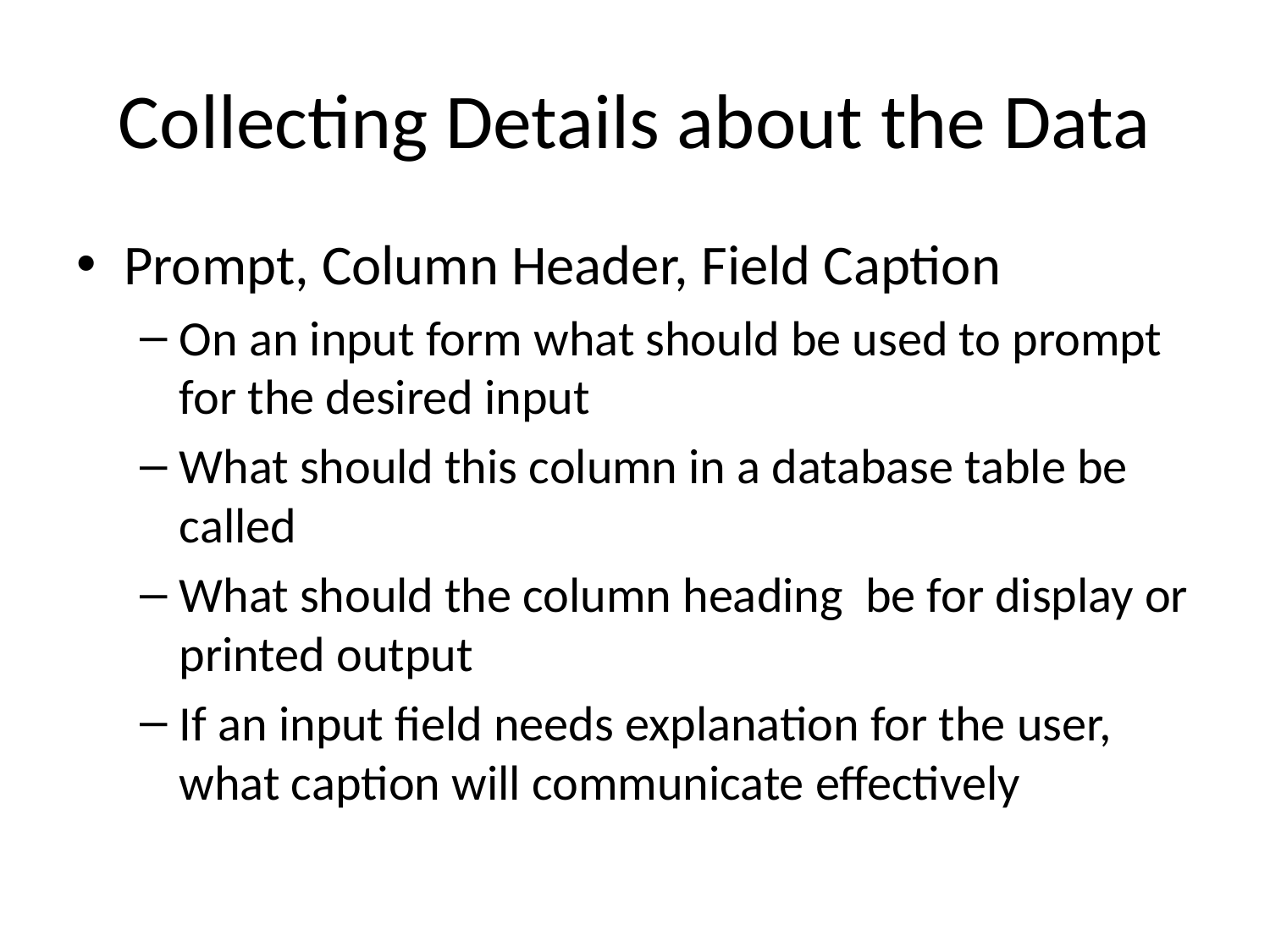

# Collecting Details about the Data
Prompt, Column Header, Field Caption
On an input form what should be used to prompt for the desired input
What should this column in a database table be called
What should the column heading  be for display or printed output
If an input field needs explanation for the user, what caption will communicate effectively